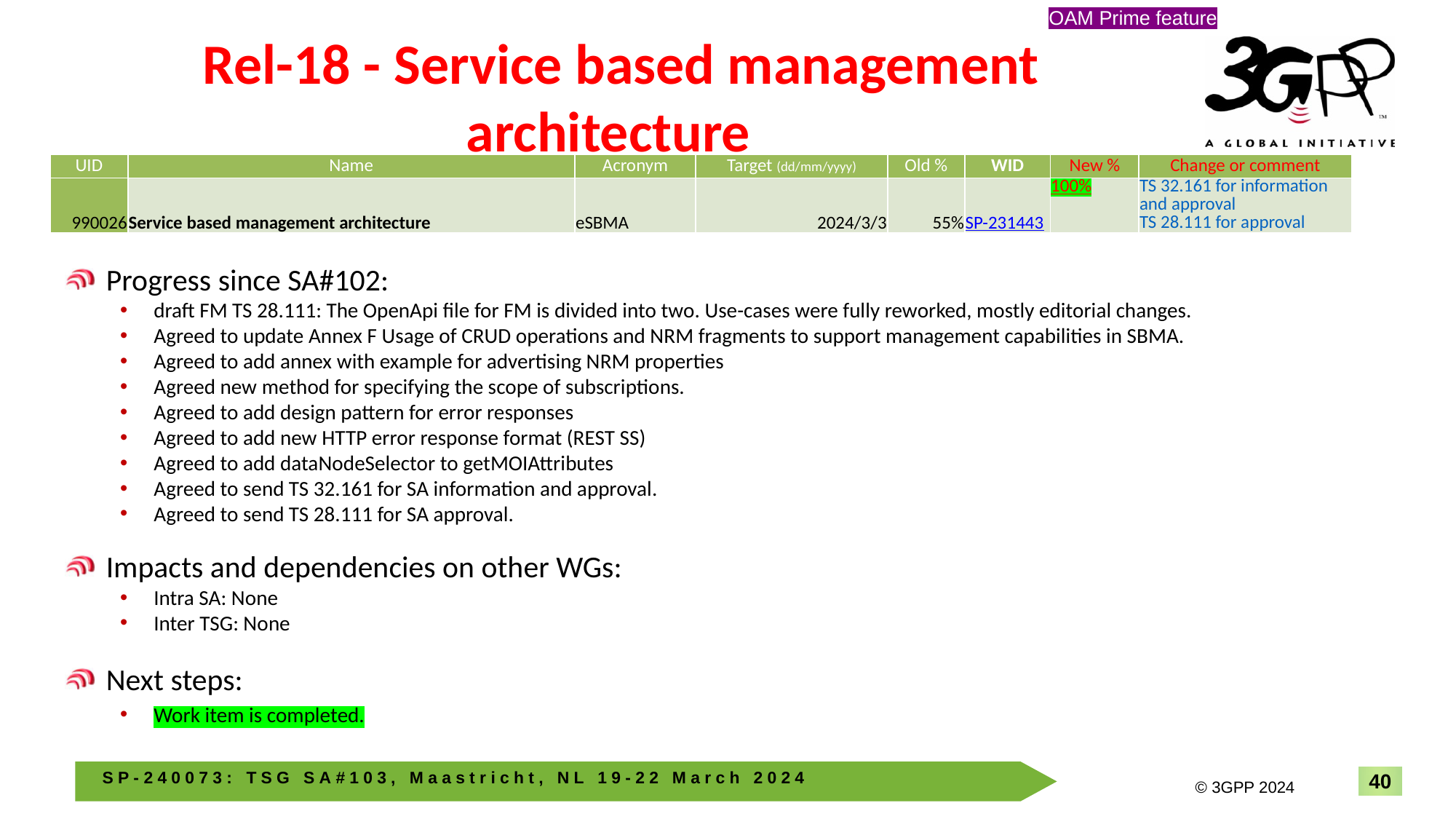

OAM Prime feature
# Rel-18 - Service based management architecture
| UID | Name | Acronym | Target (dd/mm/yyyy) | Old % | WID | New % | Change or comment |
| --- | --- | --- | --- | --- | --- | --- | --- |
| 990026 | Service based management architecture | eSBMA | 2024/3/3 | 55% | SP-231443 | 100% | TS 32.161 for information and approval TS 28.111 for approval |
Progress since SA#102:
draft FM TS 28.111: The OpenApi file for FM is divided into two. Use-cases were fully reworked, mostly editorial changes.
Agreed to update Annex F Usage of CRUD operations and NRM fragments to support management capabilities in SBMA.
Agreed to add annex with example for advertising NRM properties
Agreed new method for specifying the scope of subscriptions.
Agreed to add design pattern for error responses
Agreed to add new HTTP error response format (REST SS)
Agreed to add dataNodeSelector to getMOIAttributes
Agreed to send TS 32.161 for SA information and approval.
Agreed to send TS 28.111 for SA approval.

Impacts and dependencies on other WGs:
Intra SA: None
Inter TSG: None

Next steps:
Work item is completed.